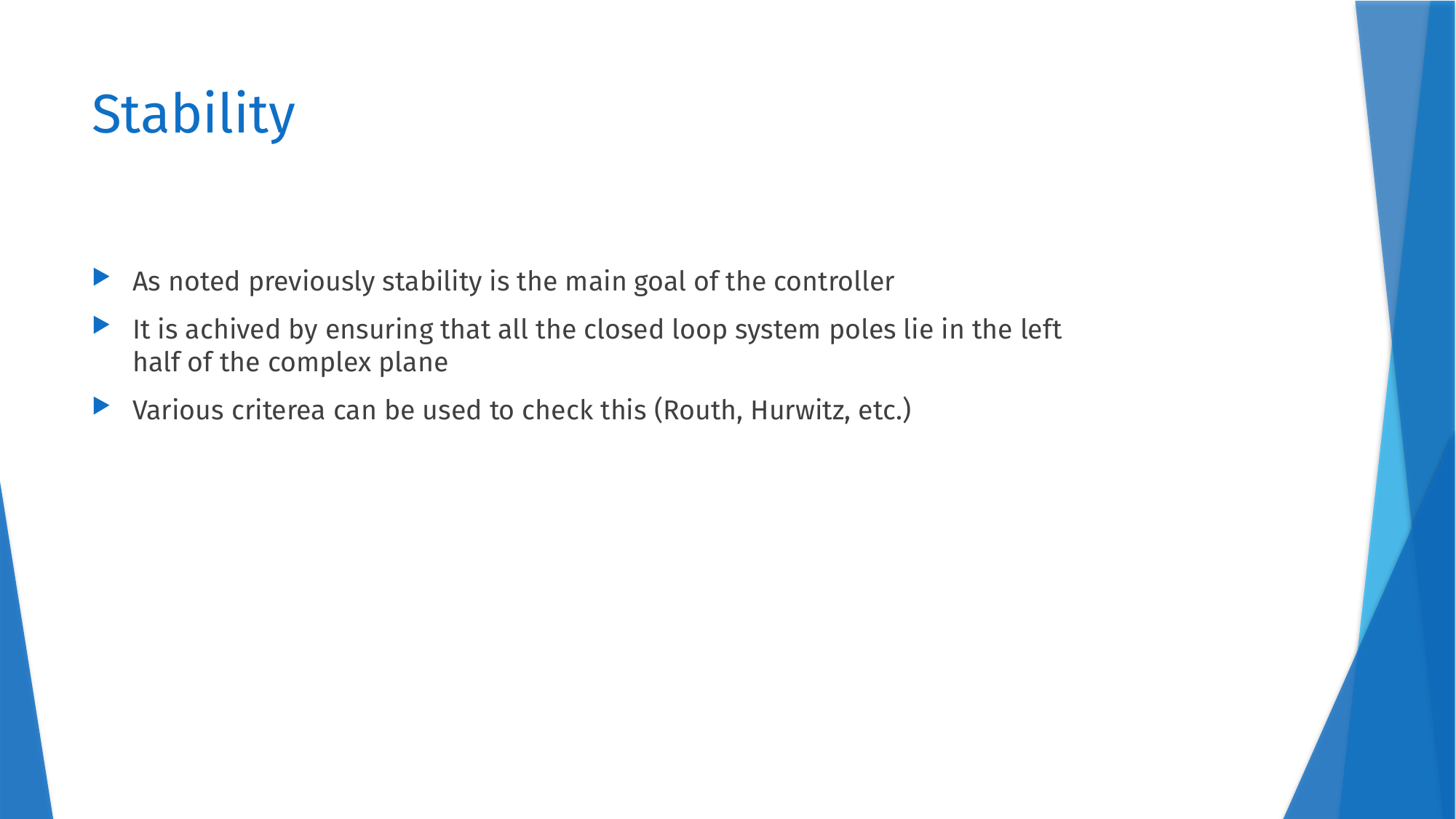

# Stability
As noted previously stability is the main goal of the controller
It is achived by ensuring that all the closed loop system poles lie in the left half of the complex plane
Various criterea can be used to check this (Routh, Hurwitz, etc.)